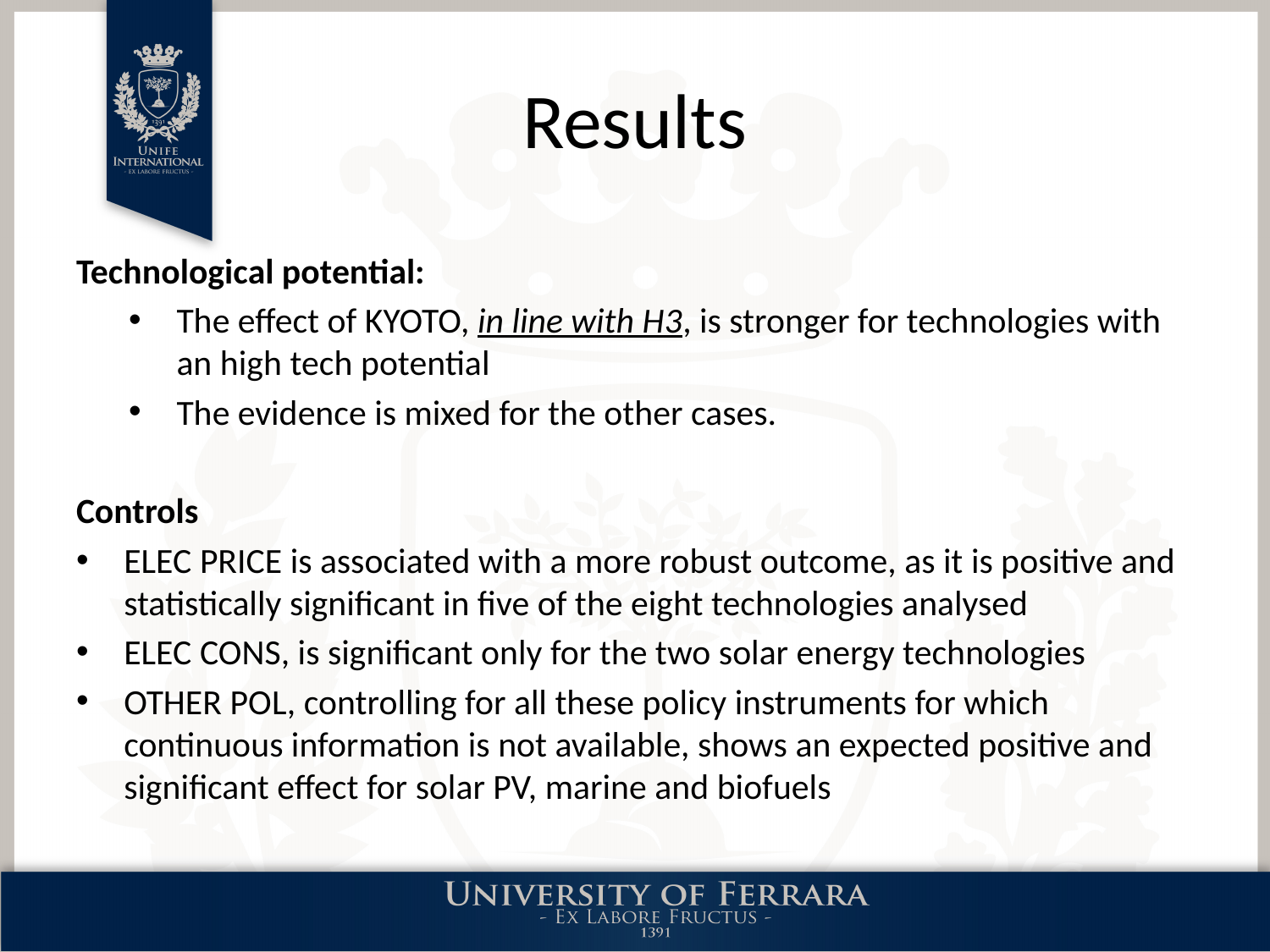

# Results
Technological potential:
The effect of KYOTO, in line with H3, is stronger for technologies with an high tech potential
The evidence is mixed for the other cases.

Controls
ELEC PRICE is associated with a more robust outcome, as it is positive and statistically significant in five of the eight technologies analysed
ELEC CONS, is significant only for the two solar energy technologies
OTHER POL, controlling for all these policy instruments for which continuous information is not available, shows an expected positive and significant effect for solar PV, marine and biofuels